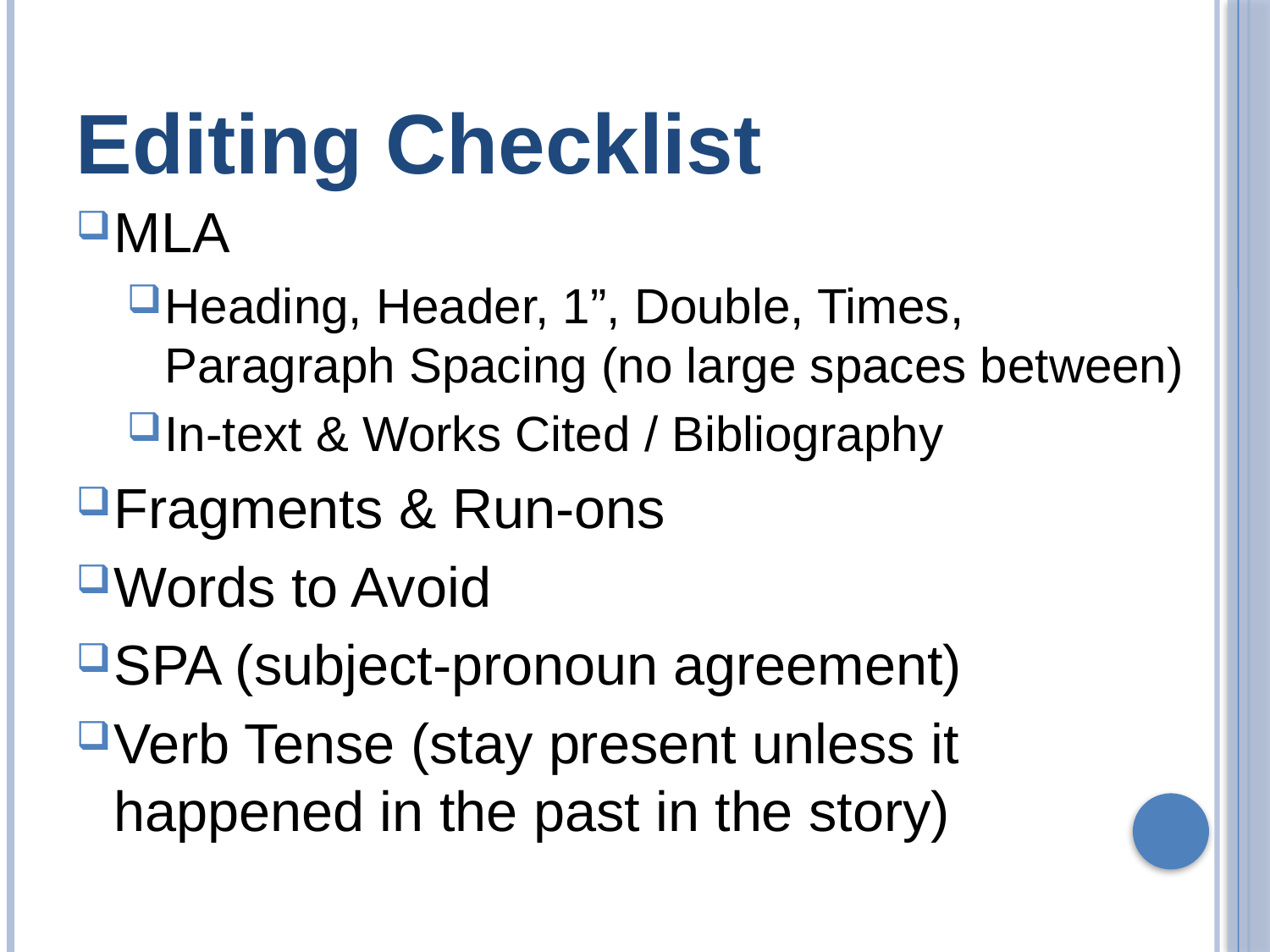

# Editing Checklist
MLA
Heading, Header, 1”, Double, Times, Paragraph Spacing (no large spaces between)
In-text & Works Cited / Bibliography
Fragments & Run-ons
Words to Avoid
SPA (subject-pronoun agreement)
Verb Tense (stay present unless it happened in the past in the story)